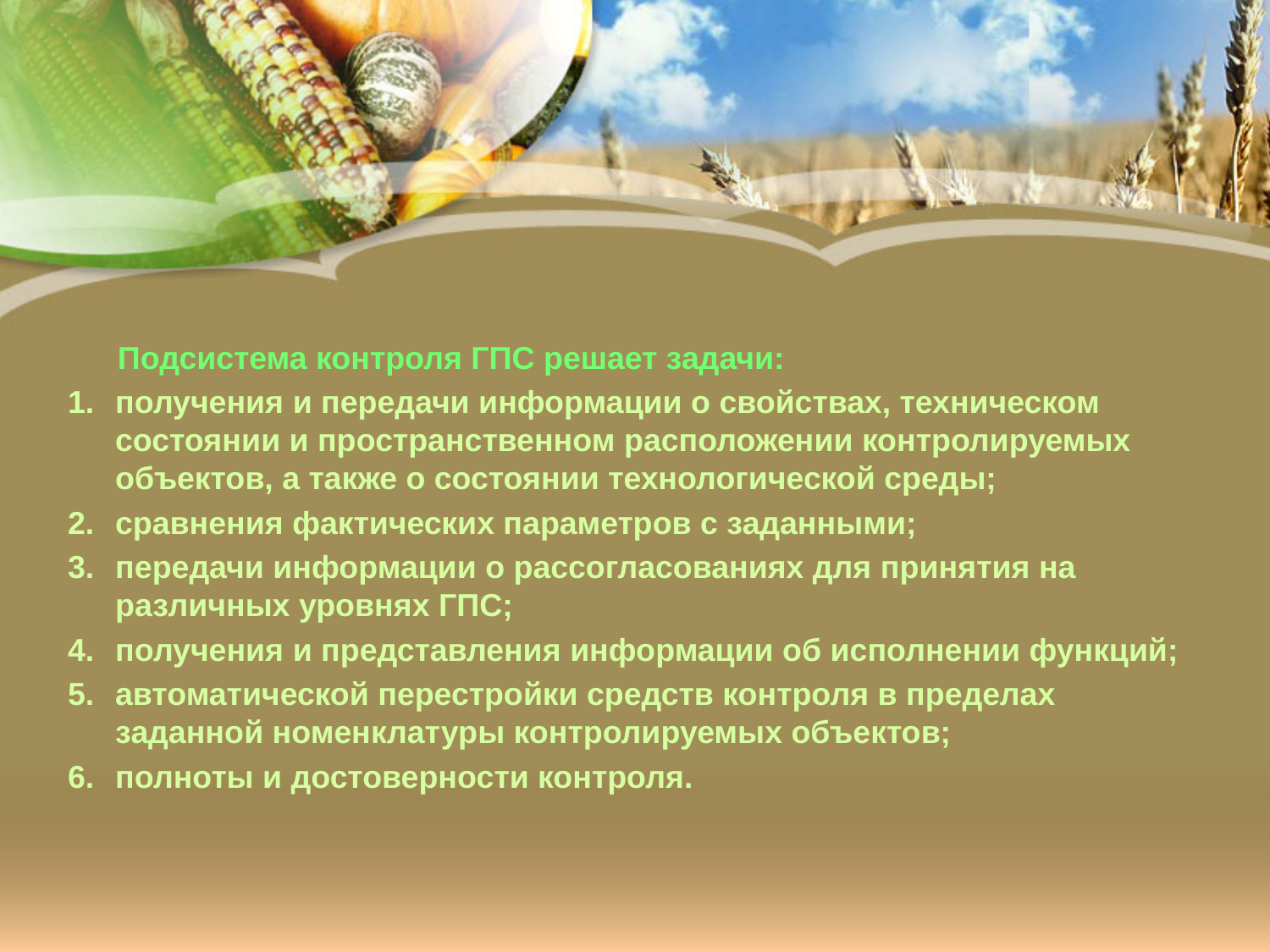

Подсистема контроля ГПС решает задачи:
получения и передачи информации о свойствах, техническом состоянии и пространственном расположении контролируемых объектов, а также о состоянии технологической среды;
сравнения фактических параметров с заданными;
передачи информации о рассогласованиях для принятия на различных уровнях ГПС;
получения и представления информации об исполнении функций;
автоматической перестройки средств контроля в пределах заданной номенклатуры контролируемых объектов;
полноты и достоверности контроля.